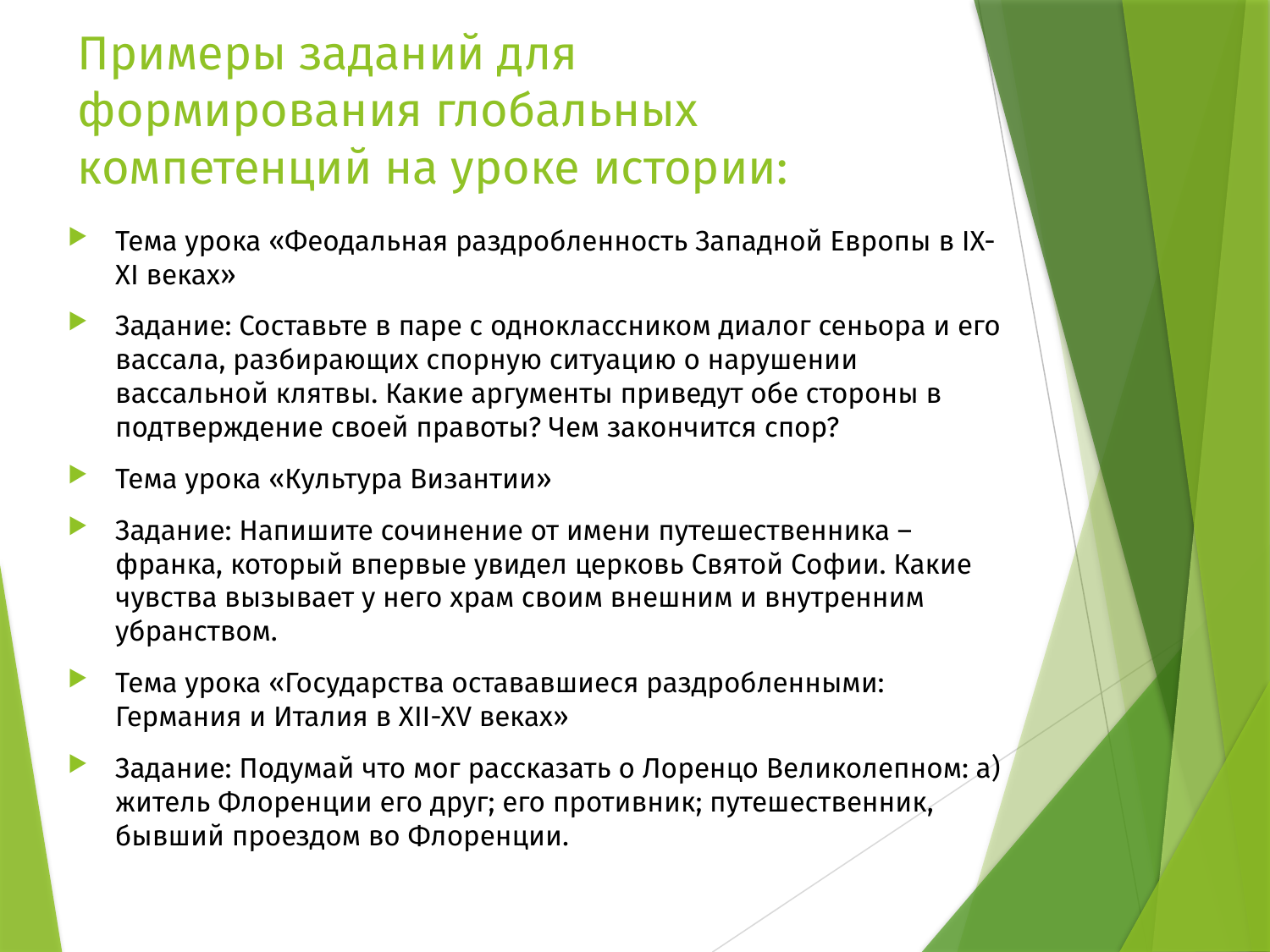

# Примеры заданий для формирования глобальных компетенций на уроке истории:
Тема урока «Феодальная раздробленность Западной Европы в IX-XI веках»
Задание: Составьте в паре с одноклассником диалог сеньора и его вассала, разбирающих спорную ситуацию о нарушении вассальной клятвы. Какие аргументы приведут обе стороны в подтверждение своей правоты? Чем закончится спор?
Тема урока «Культура Византии»
Задание: Напишите сочинение от имени путешественника – франка, который впервые увидел церковь Святой Софии. Какие чувства вызывает у него храм своим внешним и внутренним убранством.
Тема урока «Государства остававшиеся раздробленными: Германия и Италия в XII-XV веках»
Задание: Подумай что мог рассказать о Лоренцо Великолепном: а) житель Флоренции его друг; его противник; путешественник, бывший проездом во Флоренции.